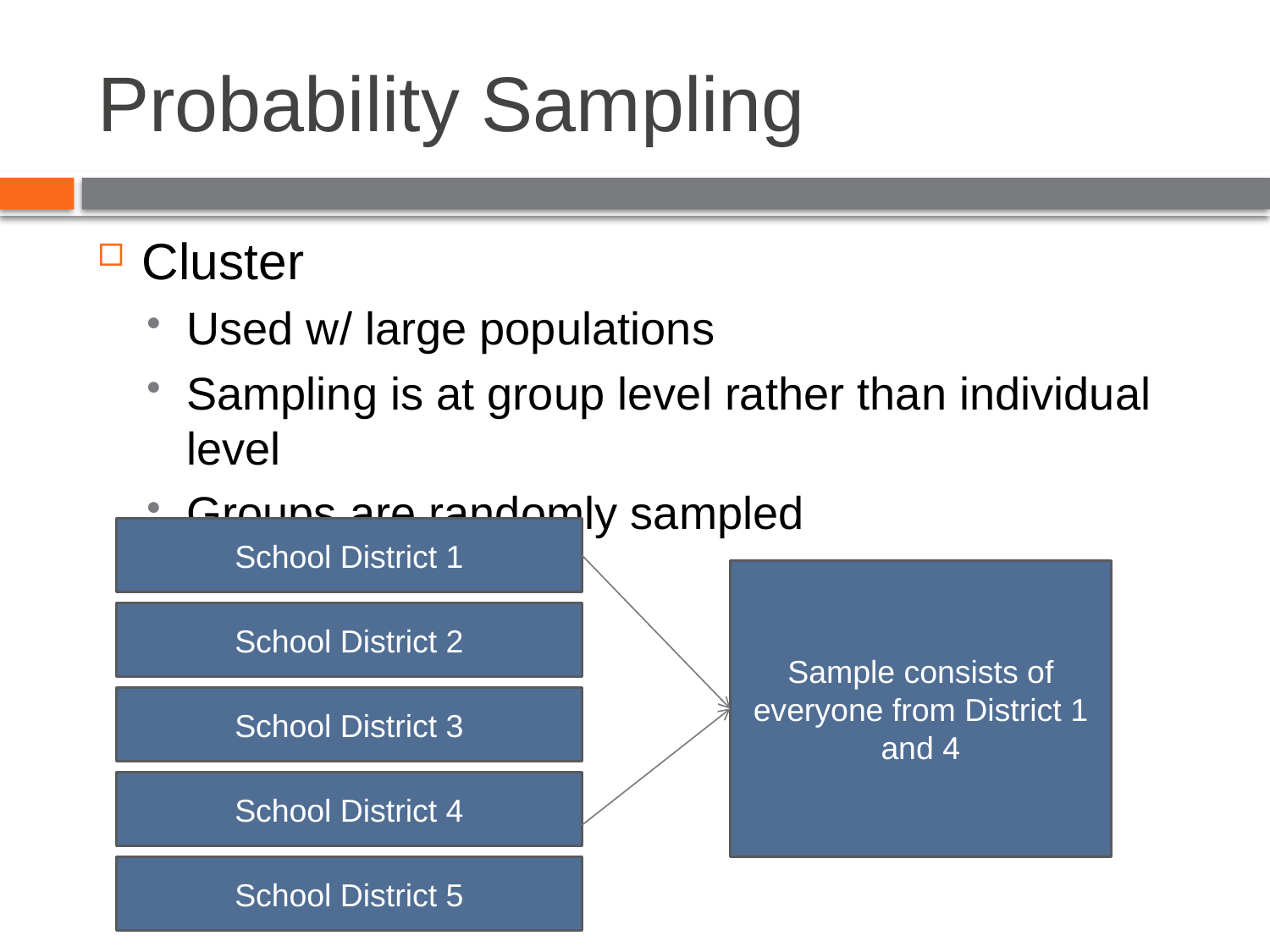

# Probability Sampling
Cluster
Used w/ large populations
Sampling is at group level rather than individual level
Groups are randomly sampled
School District 1
Sample consists of everyone from District 1 and 4
School District 2
School District 3
School District 4
School District 5